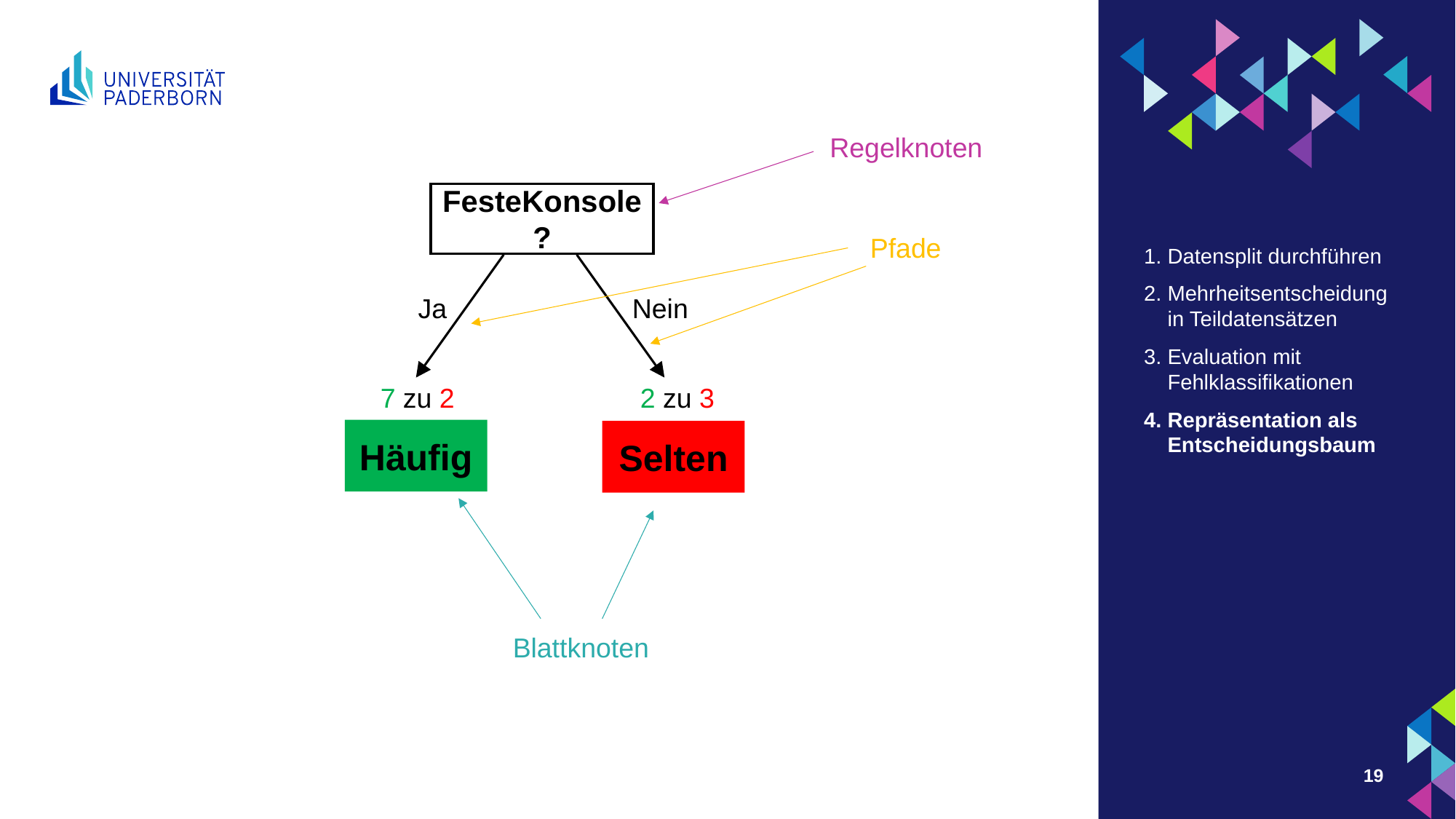

Regelknoten
FesteKonsole?
Pfade
Datensplit durchführen
Mehrheitsentscheidung  in Teildatensätzen
Evaluation mit Fehlklassifikationen
Repräsentation als Entscheidungsbaum
 Ja
Nein
 2 zu 3
 7 zu 2
Häufig
Selten
Blattknoten
19